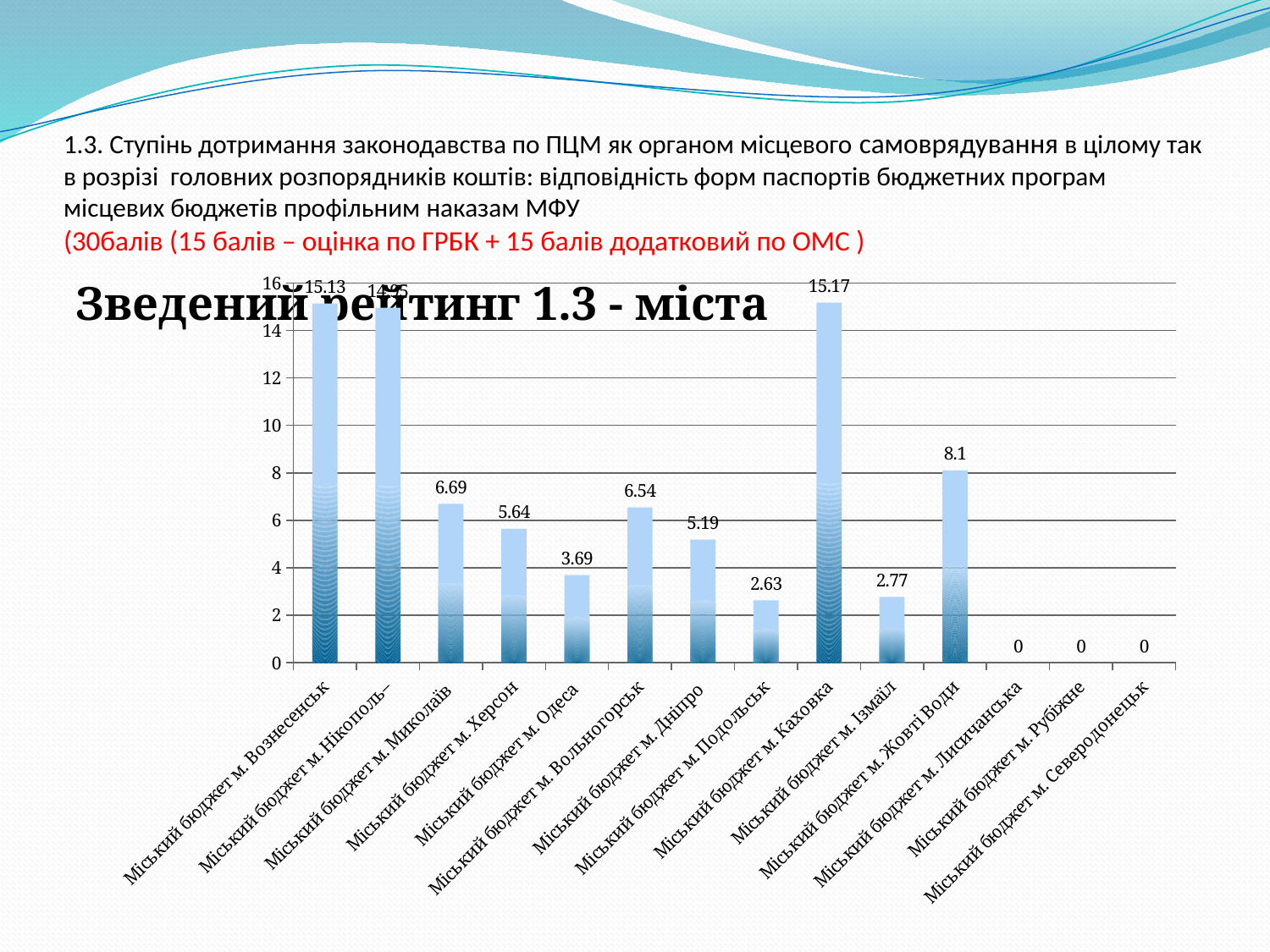

# 1.3. Ступінь дотримання законодавства по ПЦМ як органом місцевого самоврядування в цілому так в розрізі  головних розпорядників коштів: відповідність форм паспортів бюджетних програм місцевих бюджетів профільним наказам МФУ (30балів (15 балів – оцінка по ГРБК + 15 балів додатковий по ОМС )

### Chart

| Category |  |
|---|---|
| Міський бюджет м. Вознесенськ | 15.13 |
| Міський бюджет м. Нікополь– | 14.950000000000006 |
| Міський бюджет м. Миколаїв  | 6.6899999999999995 |
| Міський бюджет м. Херсон | 5.64 |
| Міський бюджет м. Одеса  | 3.69 |
| Міський бюджет м. Вольногорськ | 6.54 |
| Міський бюджет м. Дніпро  | 5.1899999999999995 |
| Міський бюджет м. Подольськ | 2.63 |
| Міський бюджет м. Каховка | 15.17 |
| Міський бюджет м. Ізмаїл | 2.77 |
| Міський бюджет м. Жовті Води | 8.1 |
|     Міський бюджет м. Лисичанська | 0.0 |
| Міський бюджет м. Рубіжне | 0.0 |
| Міський бюджет м. Северодонецьк | 0.0 |
Зведений рейтинг 1.3 - міста